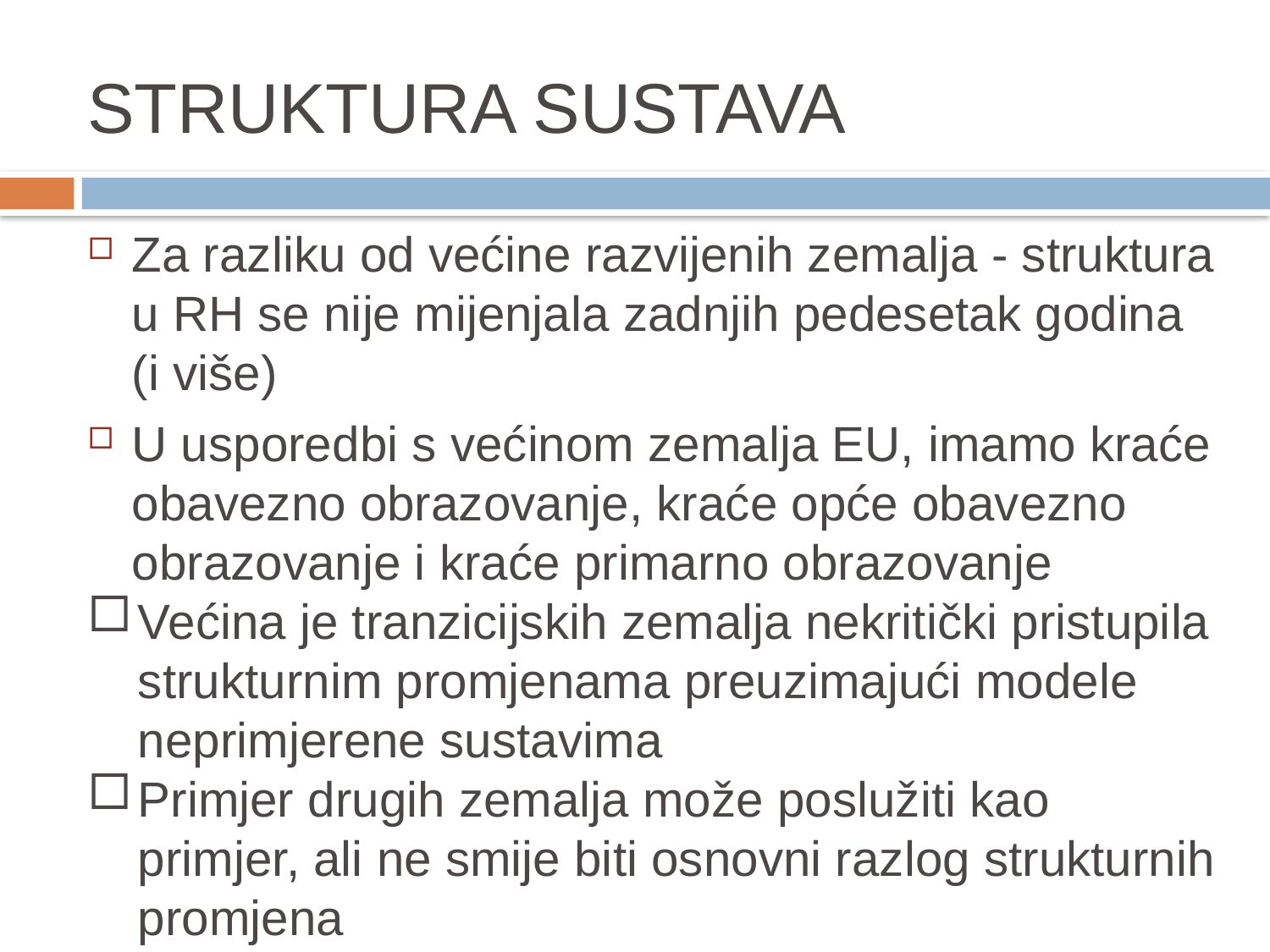

STRUKTURA SUSTAVA
Za razliku od većine razvijenih zemalja - struktura u RH se nije mijenjala zadnjih pedesetak godina (i više)
U usporedbi s većinom zemalja EU, imamo kraće obavezno obrazovanje, kraće opće obavezno obrazovanje i kraće primarno obrazovanje
Većina je tranzicijskih zemalja nekritički pristupila strukturnim promjenama preuzimajući modele neprimjerene sustavima
Primjer drugih zemalja može poslužiti kao primjer, ali ne smije biti osnovni razlog strukturnih promjena